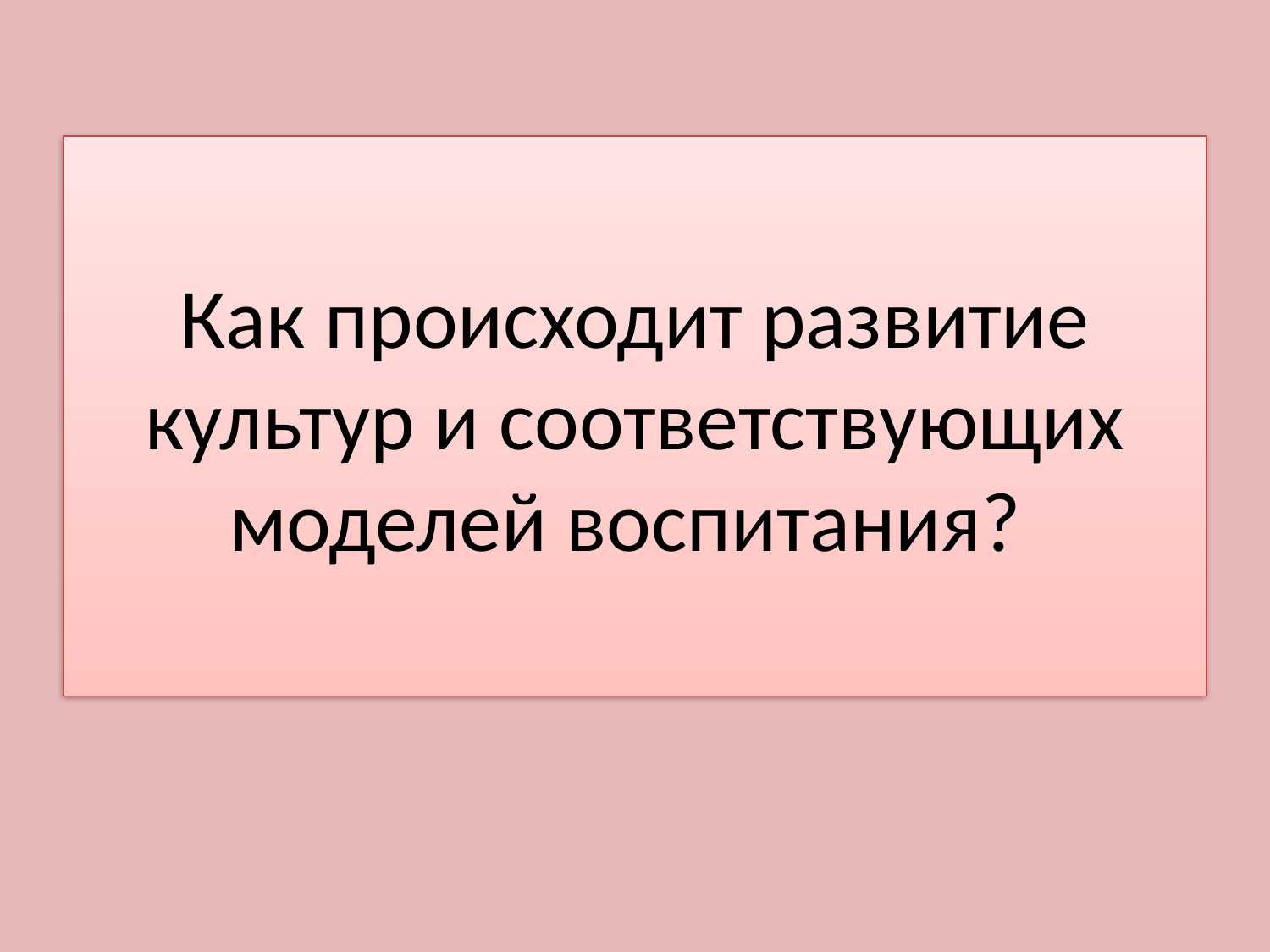

# Как происходит развитие культур и соответствующих моделей воспитания?